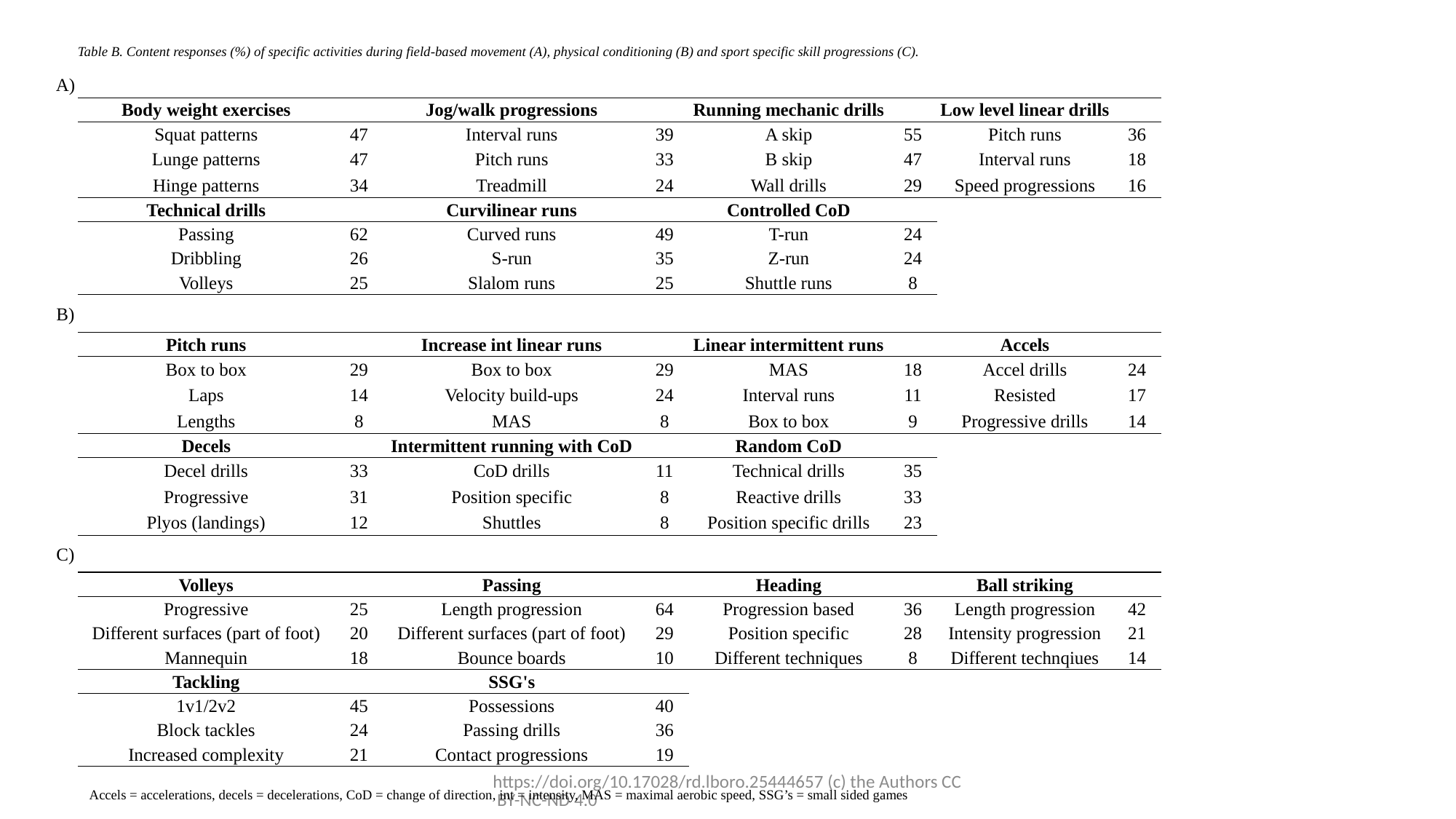

Table B. Content responses (%) of specific activities during field-based movement (A), physical conditioning (B) and sport specific skill progressions (C).
A)
| Body weight exercises |  | Jog/walk progressions |  | Running mechanic drills |  | Low level linear drills |  |
| --- | --- | --- | --- | --- | --- | --- | --- |
| Squat patterns | 47 | Interval runs | 39 | A skip | 55 | Pitch runs | 36 |
| Lunge patterns | 47 | Pitch runs | 33 | B skip | 47 | Interval runs | 18 |
| Hinge patterns | 34 | Treadmill | 24 | Wall drills | 29 | Speed progressions | 16 |
| Technical drills |  | Curvilinear runs |  | Controlled CoD |  |  |  |
| Passing | 62 | Curved runs | 49 | T-run | 24 |  |  |
| Dribbling | 26 | S-run | 35 | Z-run | 24 |  |  |
| Volleys | 25 | Slalom runs | 25 | Shuttle runs | 8 |  |  |
B)
| Pitch runs |  | Increase int linear runs |  | Linear intermittent runs |  | Accels |  |
| --- | --- | --- | --- | --- | --- | --- | --- |
| Box to box | 29 | Box to box | 29 | MAS | 18 | Accel drills | 24 |
| Laps | 14 | Velocity build-ups | 24 | Interval runs | 11 | Resisted | 17 |
| Lengths | 8 | MAS | 8 | Box to box | 9 | Progressive drills | 14 |
| Decels |  | Intermittent running with CoD |  | Random CoD |  |  |  |
| Decel drills | 33 | CoD drills | 11 | Technical drills | 35 |  |  |
| Progressive | 31 | Position specific | 8 | Reactive drills | 33 |  |  |
| Plyos (landings) | 12 | Shuttles | 8 | Position specific drills | 23 |  |  |
C)
| Volleys |  | Passing |  | Heading |  | Ball striking |  |
| --- | --- | --- | --- | --- | --- | --- | --- |
| Progressive | 25 | Length progression | 64 | Progression based | 36 | Length progression | 42 |
| Different surfaces (part of foot) | 20 | Different surfaces (part of foot) | 29 | Position specific | 28 | Intensity progression | 21 |
| Mannequin | 18 | Bounce boards | 10 | Different techniques | 8 | Different technqiues | 14 |
| Tackling |  | SSG's |  |  |  |  |  |
| 1v1/2v2 | 45 | Possessions | 40 |  |  |  |  |
| Block tackles | 24 | Passing drills | 36 |  |  |  |  |
| Increased complexity | 21 | Contact progressions | 19 |  |  |  |  |
https://doi.org/10.17028/rd.lboro.25444657 (c) the Authors CC BY-NC-ND 4.0
Accels = accelerations, decels = decelerations, CoD = change of direction, int = intensity, MAS = maximal aerobic speed, SSG’s = small sided games